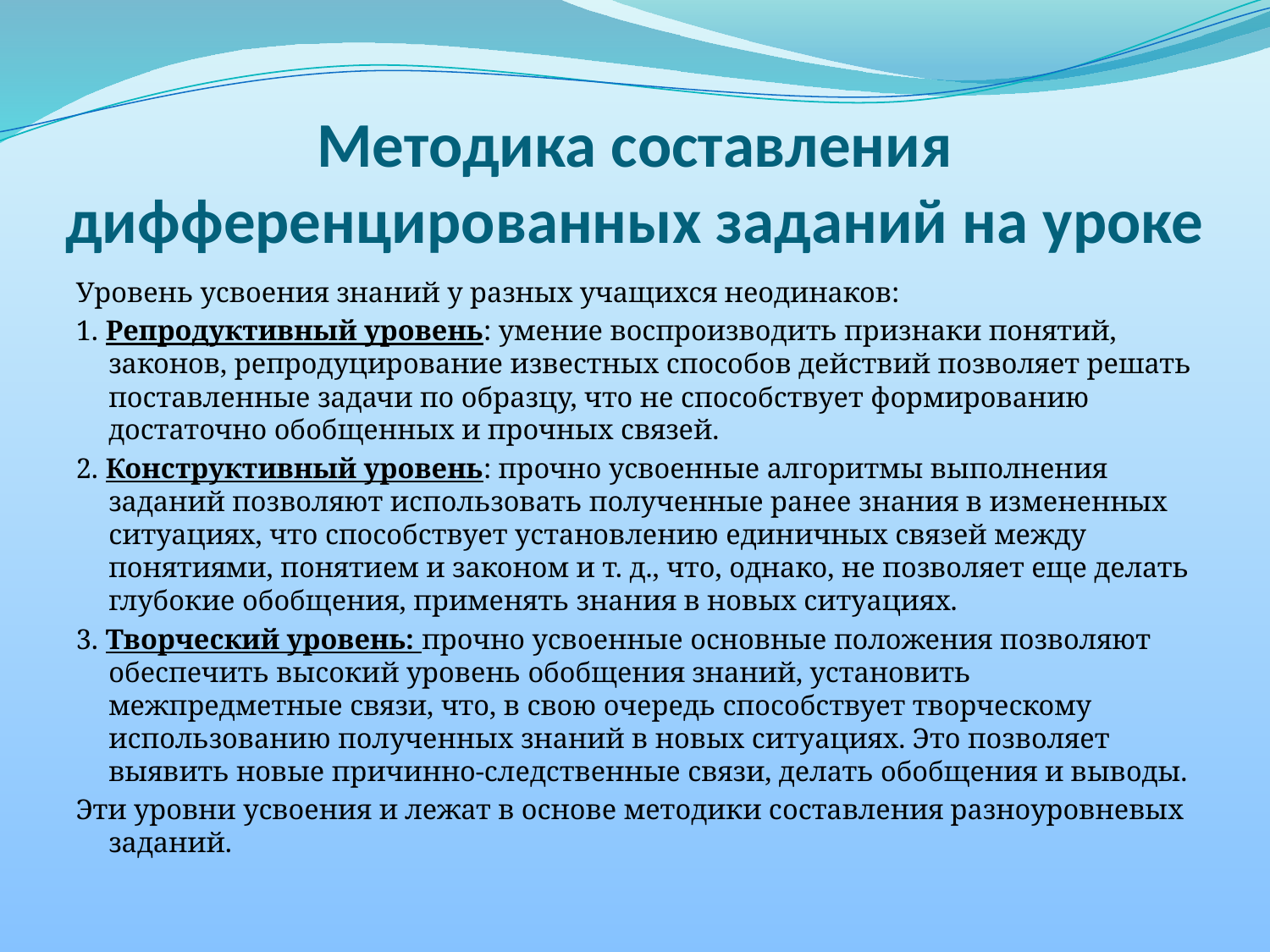

# Методика составления дифференцированных заданий на уроке
Уровень усвоения знаний у разных учащихся неодинаков:
1. Репродуктивный уровень: умение воспроизводить признаки понятий, законов, репродуцирование известных способов действий позволяет решать поставленные задачи по образцу, что не способствует формированию достаточно обобщенных и прочных связей.
2. Конструктивный уровень: прочно усвоенные алгоритмы выполнения заданий позволяют использовать полученные ранее знания в измененных ситуациях, что способствует установлению единичных связей между понятиями, понятием и законом и т. д., что, однако, не позволяет еще делать глубокие обобщения, применять знания в новых ситуациях.
3. Творческий уровень: прочно усвоенные основные положения позволяют обеспечить высокий уровень обобщения знаний, установить межпредметные связи, что, в свою очередь способствует творческому использованию полученных знаний в новых ситуациях. Это позволяет выявить новые причинно-следственные связи, делать обобщения и выводы.
Эти уровни усвоения и лежат в основе методики составления разноуровневых заданий.